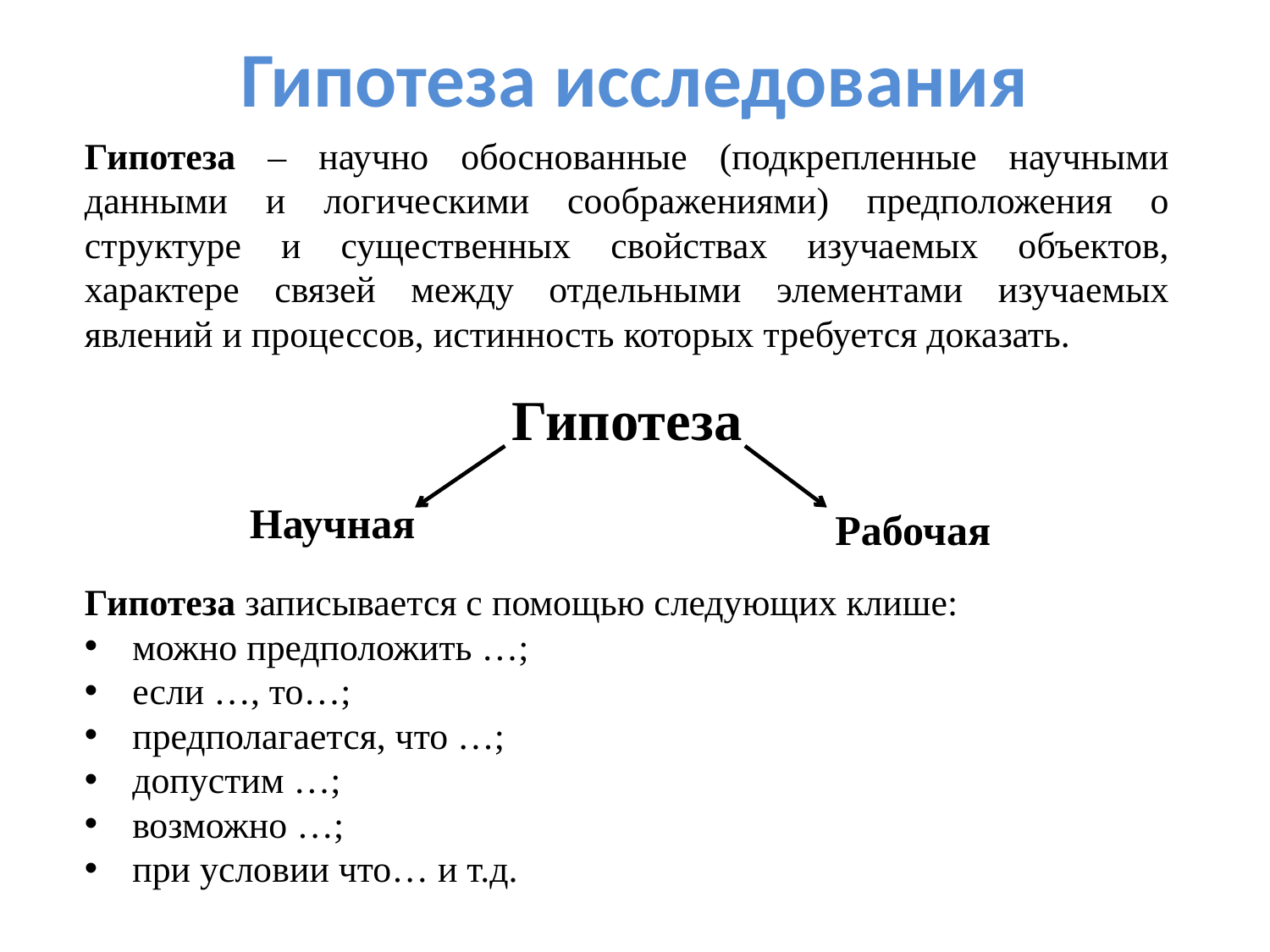

# Гипотеза исследования
Гипотеза – научно обоснованные (подкрепленные научными данными и логическими соображениями) предположения о структуре и существенных свойствах изучаемых объектов, характере связей между отдельными элементами изучаемых явлений и процессов, истинность которых требуется доказать.

Гипотеза

Гипотеза записывается с помощью следующих клише:
можно предположить …;
если …, то…;
предполагается, что …;
допустим …;
возможно …;
при условии что… и т.д.
Научная
Рабочая